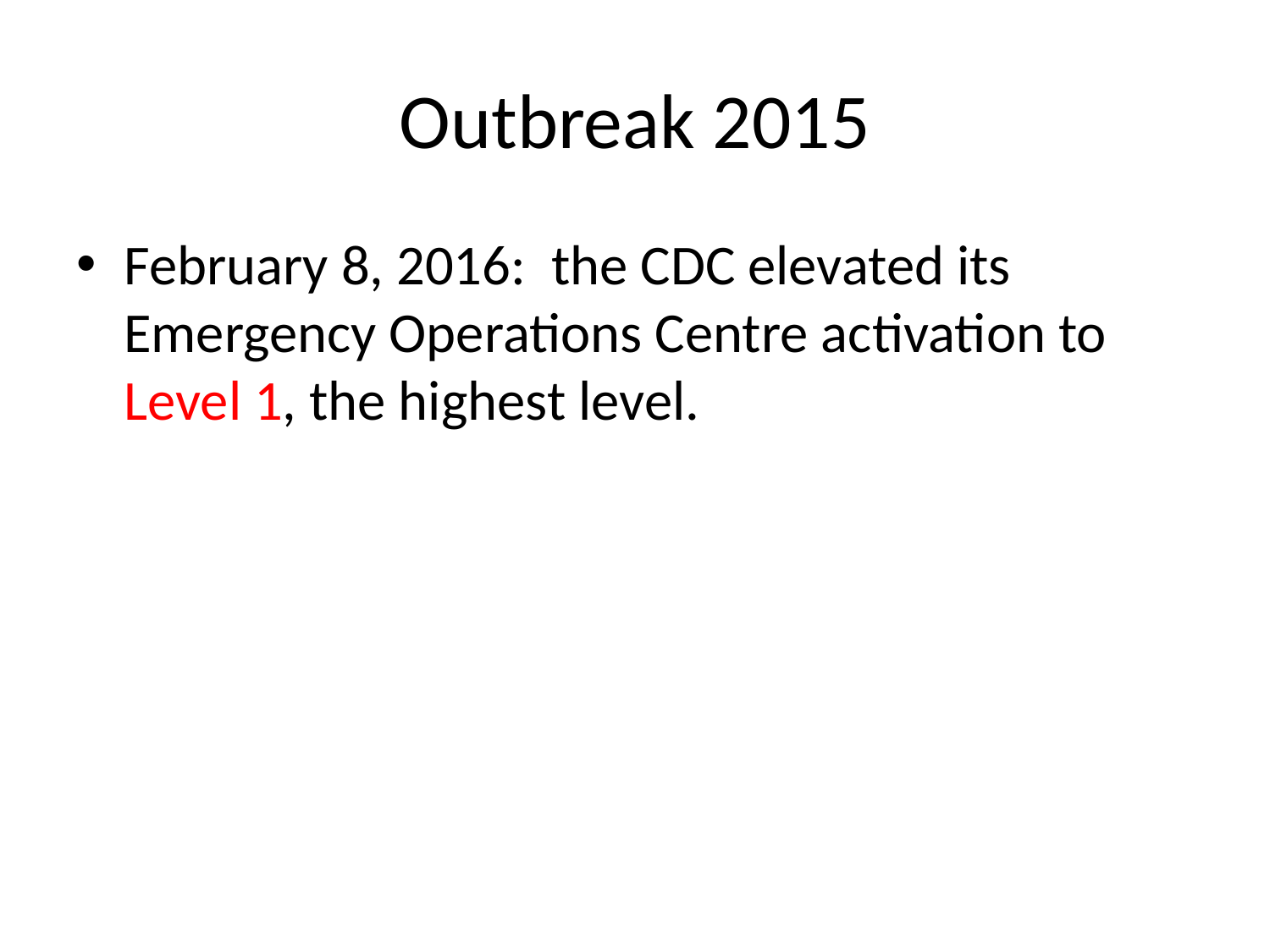

# Outbreak 2015
February 8, 2016:  the CDC elevated its Emergency Operations Centre activation to Level 1, the highest level.